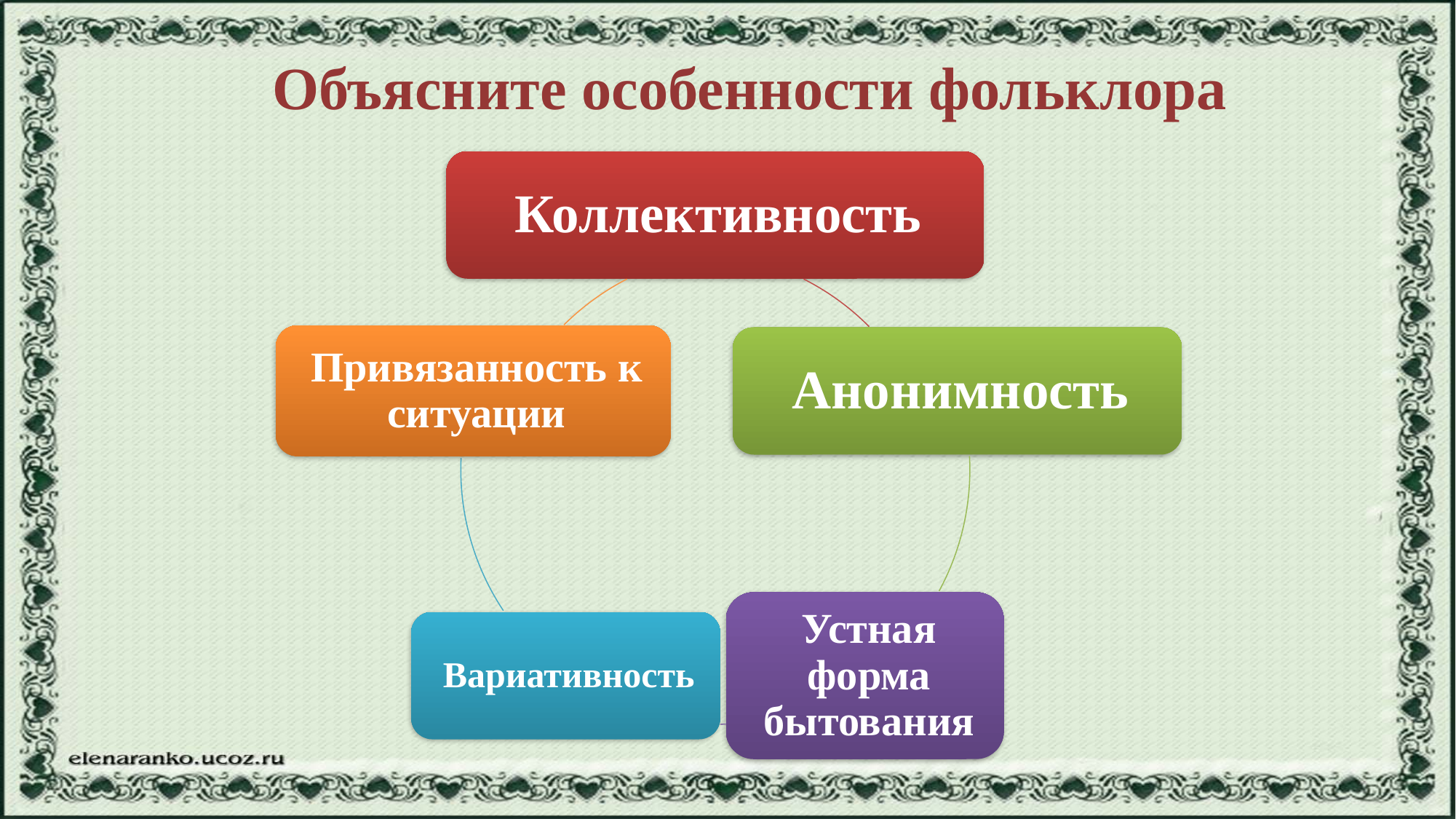

# Объясните особенности фольклора
Коллективность
Анонимность
Устная форма бытования
Вариативность
Привязанность к ситуации